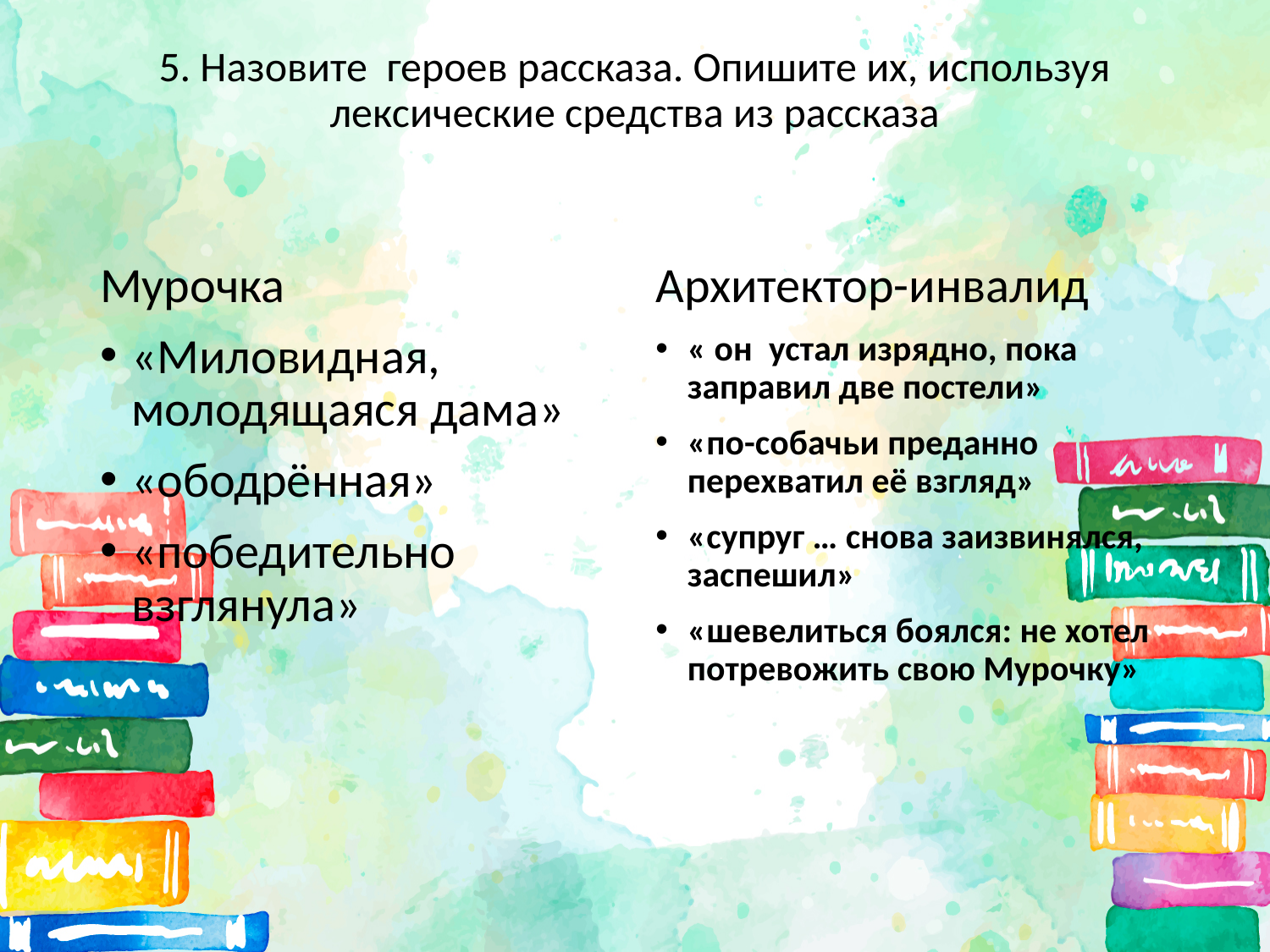

# 5. Назовите  героев рассказа. Опишите их, используя лексические средства из рассказа
Мурочка
«Миловидная, молодящаяся дама»
«ободрённая»
«победительно взглянула»
Архитектор-инвалид
« он  устал изрядно, пока заправил две постели»
«по-собачьи преданно перехватил её взгляд»
«супруг … снова заизвинялся, заспешил»
«шевелиться боялся: не хотел потревожить свою Мурочку»